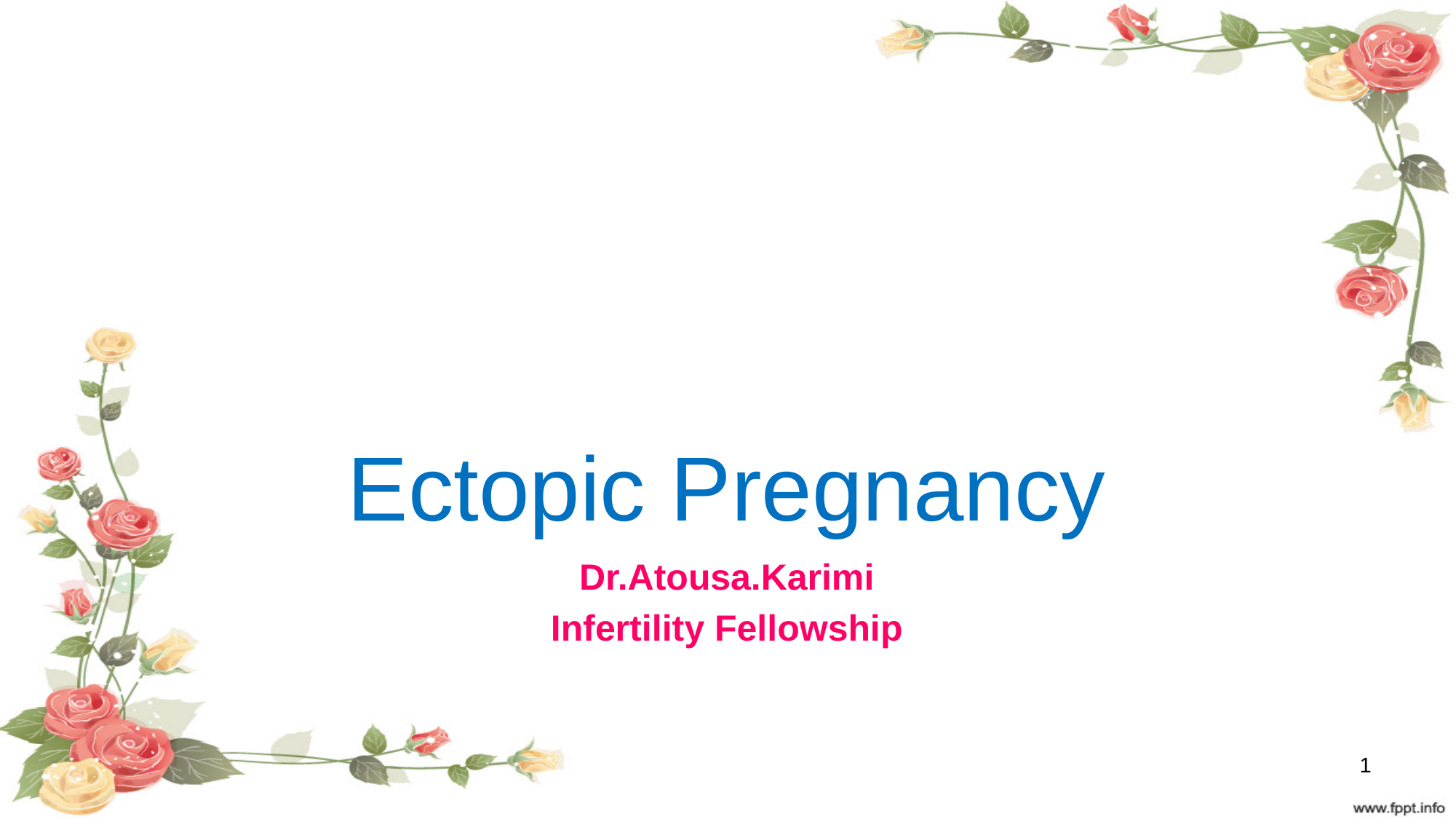

# Ectopic Pregnancy
Dr.Atousa.Karimi
Infertility Fellowship
1